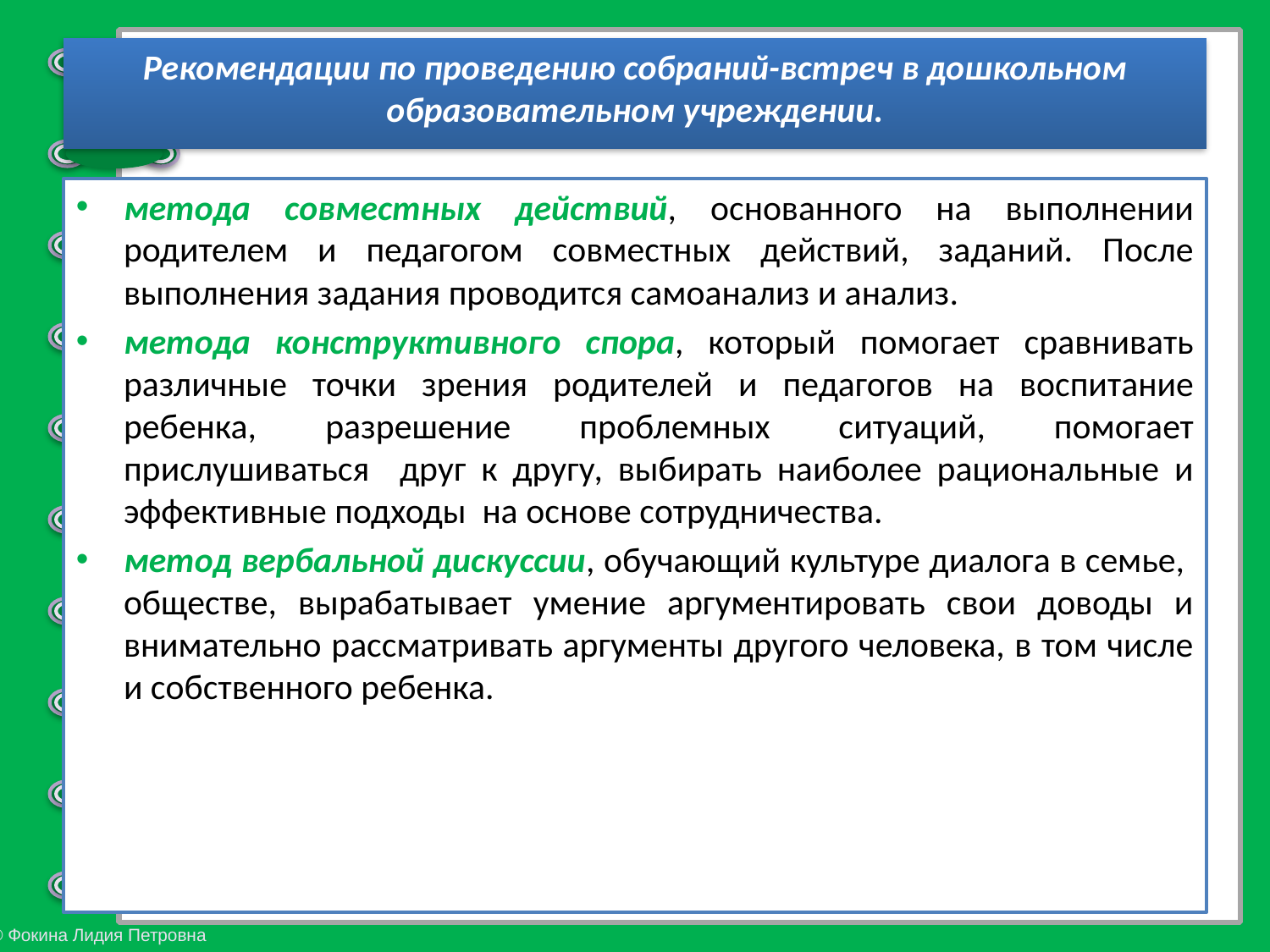

# Рекомендации по проведению собраний-встреч в дошкольном образовательном учреждении.
метода совместных действий, основанного на выполнении родителем и педагогом совместных действий, заданий. После выполнения задания проводится самоанализ и анализ.
метода конструктивного спора, который помогает сравнивать различные точки зрения родителей и педагогов на воспитание ребенка, разрешение проблемных ситуаций, помогает прислушиваться  друг к другу, выбирать наиболее рациональные и эффективные подходы  на основе сотрудничества.
метод вербальной дискуссии, обучающий культуре диалога в семье,  обществе, вырабатывает умение аргументировать свои доводы и внимательно рассматривать аргументы другого человека, в том числе и собственного ребенка.